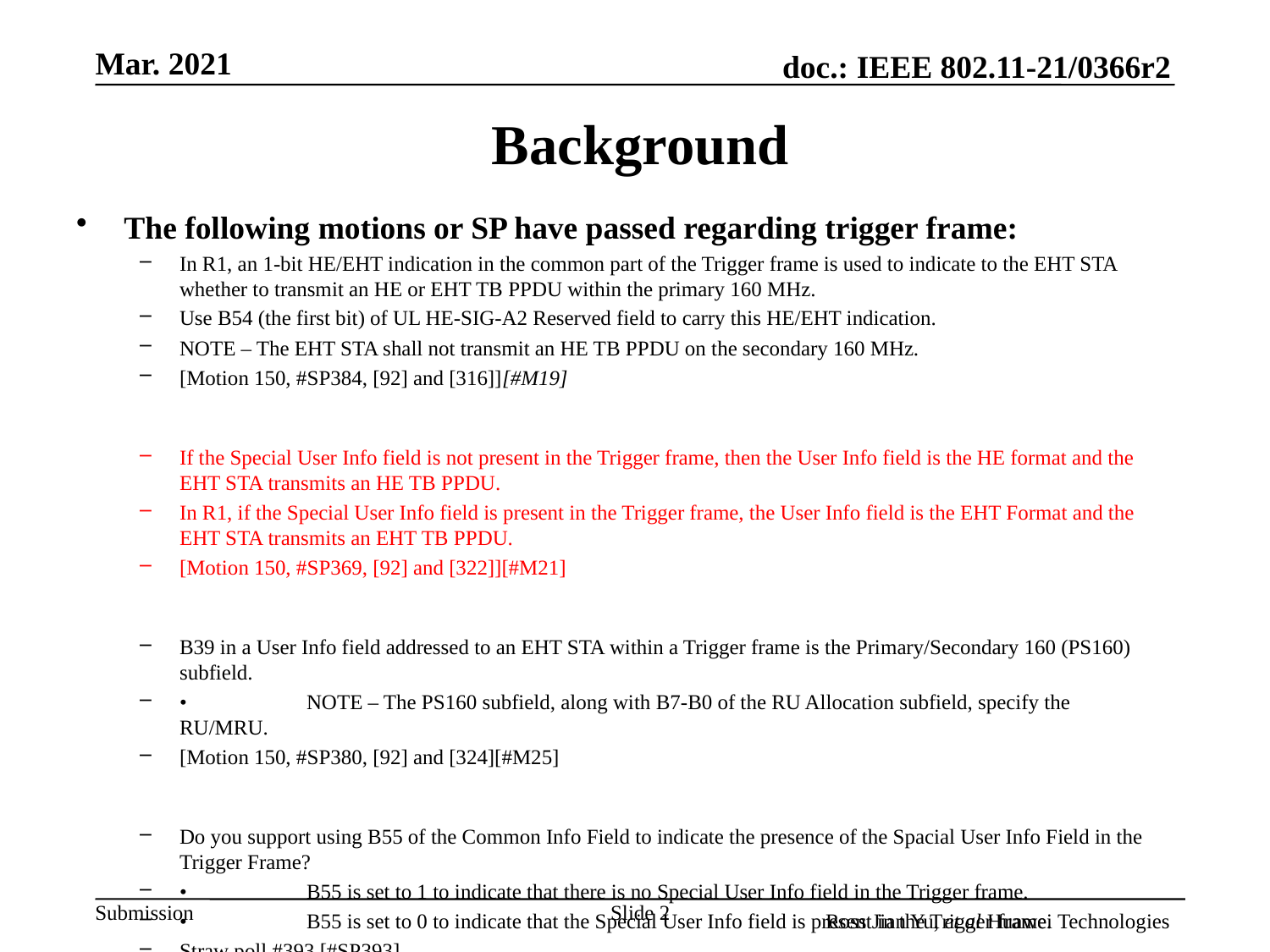

# Background
The following motions or SP have passed regarding trigger frame:
In R1, an 1-bit HE/EHT indication in the common part of the Trigger frame is used to indicate to the EHT STA whether to transmit an HE or EHT TB PPDU within the primary 160 MHz.
Use B54 (the first bit) of UL HE-SIG-A2 Reserved field to carry this HE/EHT indication.
NOTE – The EHT STA shall not transmit an HE TB PPDU on the secondary 160 MHz.
[Motion 150, #SP384, [92] and [316]][#M19]

If the Special User Info field is not present in the Trigger frame, then the User Info field is the HE format and the EHT STA transmits an HE TB PPDU.
In R1, if the Special User Info field is present in the Trigger frame, the User Info field is the EHT Format and the EHT STA transmits an EHT TB PPDU.
[Motion 150, #SP369, [92] and [322]][#M21]

B39 in a User Info field addressed to an EHT STA within a Trigger frame is the Primary/Secondary 160 (PS160) subfield.
•	NOTE – The PS160 subfield, along with B7-B0 of the RU Allocation subfield, specify the RU/MRU.
[Motion 150, #SP380, [92] and [324][#M25]

Do you support using B55 of the Common Info Field to indicate the presence of the Spacial User Info Field in the Trigger Frame?
•	B55 is set to 1 to indicate that there is no Special User Info field in the Trigger frame.
•	B55 is set to 0 to indicate that the Special User Info field is present in the Trigger frame.
Straw poll #393 [#SP393]

Slide 2